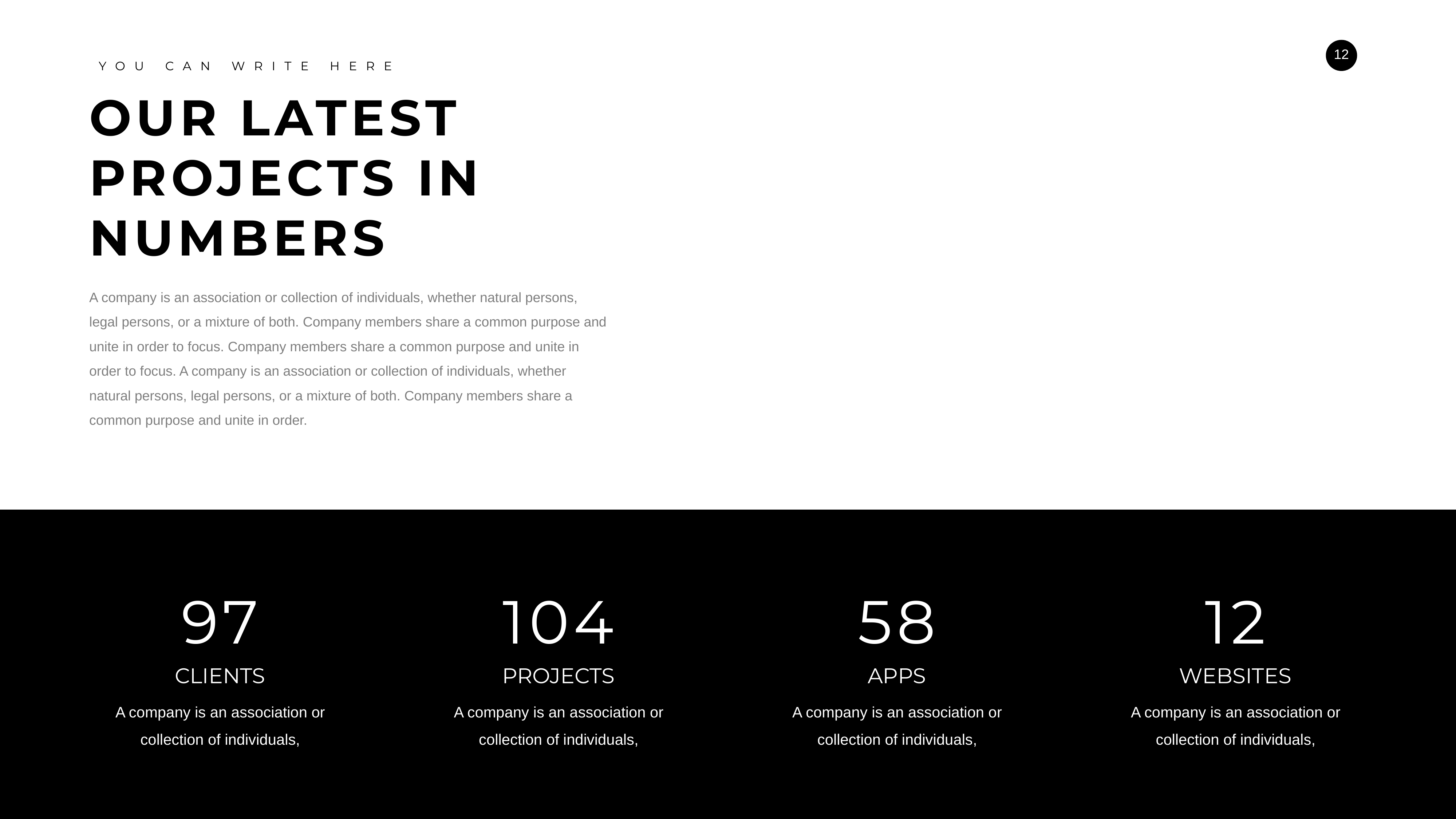

YOU CAN WRITE HERE
OUR LATEST PROJECTS IN NUMBERS
A company is an association or collection of individuals, whether natural persons, legal persons, or a mixture of both. Company members share a common purpose and unite in order to focus. Company members share a common purpose and unite in order to focus. A company is an association or collection of individuals, whether natural persons, legal persons, or a mixture of both. Company members share a common purpose and unite in order.

97
CLIENTS
A company is an association or collection of individuals,
104
PROJECTS
A company is an association or collection of individuals,
58
APPS
A company is an association or collection of individuals,
12
WEBSITES
A company is an association or collection of individuals,